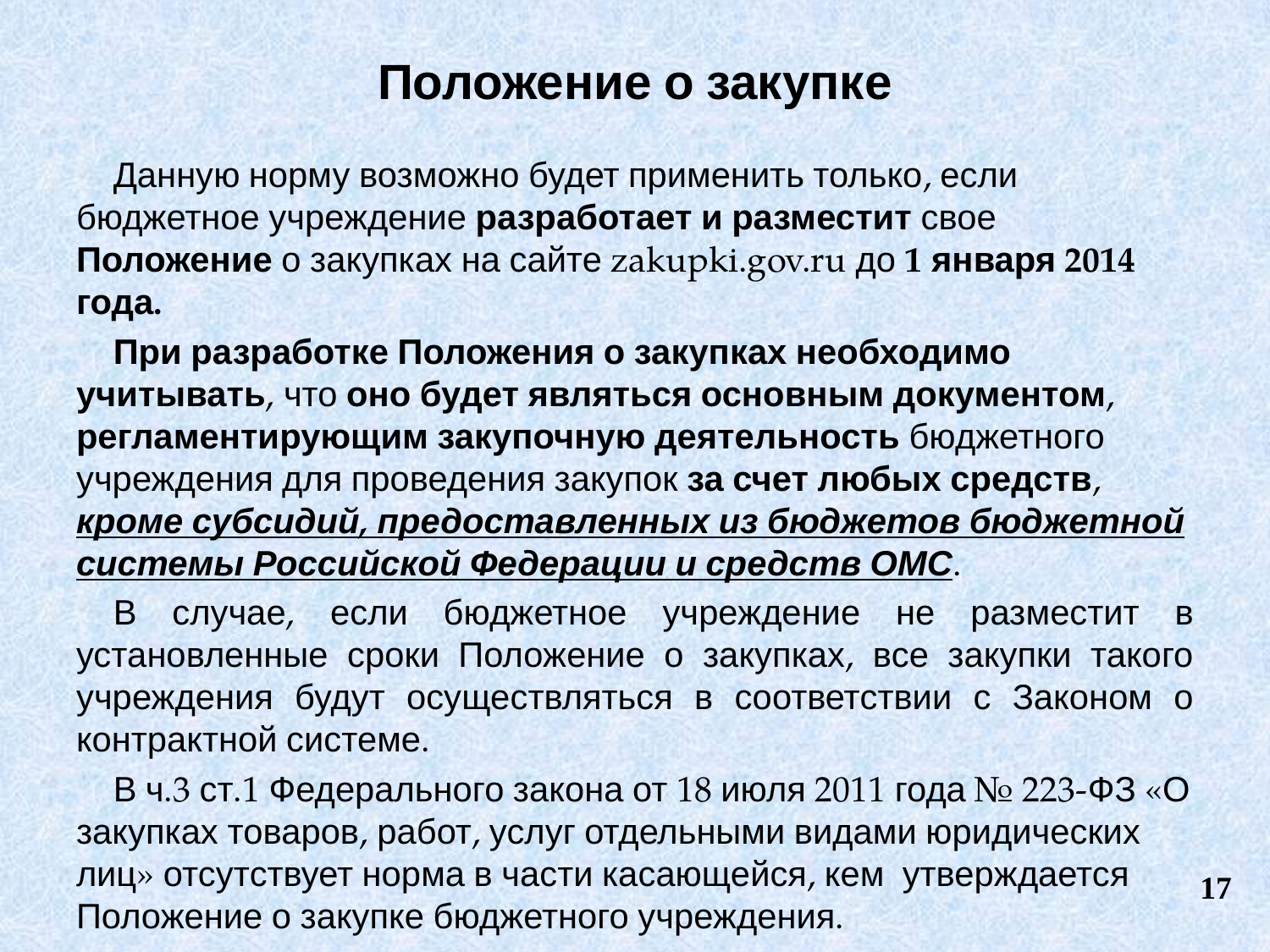

# Положение о закупке
Данную норму возможно будет применить только, если бюджетное учреждение разработает и разместит свое Положение о закупках на сайте zakupki.gov.ru до 1 января 2014 года.
При разработке Положения о закупках необходимо учитывать, что оно будет являться основным документом, регламентирующим закупочную деятельность бюджетного учреждения для проведения закупок за счет любых средств, кроме субсидий, предоставленных из бюджетов бюджетной системы Российской Федерации и средств ОМС.
В случае, если бюджетное учреждение не разместит в установленные сроки Положение о закупках, все закупки такого учреждения будут осуществляться в соответствии с Законом о контрактной системе.
В ч.3 ст.1 Федерального закона от 18 июля 2011 года № 223-ФЗ «О закупках товаров, работ, услуг отдельными видами юридических лиц» отсутствует норма в части касающейся, кем  утверждается Положение о закупке бюджетного учреждения.

17